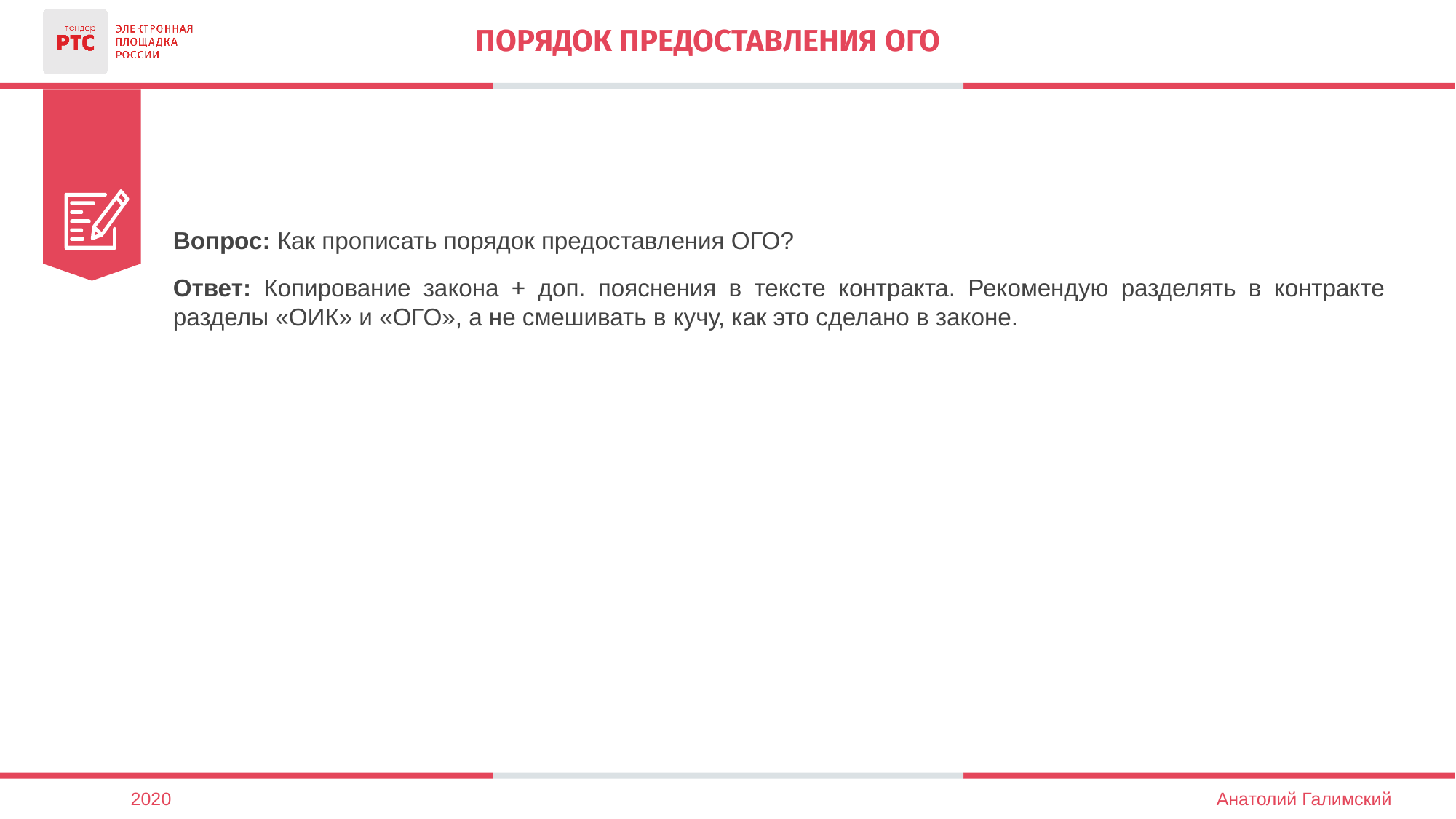

# Порядок предоставления ого

Вопрос: Как прописать порядок предоставления ОГО?
Ответ: Копирование закона + доп. пояснения в тексте контракта. Рекомендую разделять в контракте разделы «ОИК» и «ОГО», а не смешивать в кучу, как это сделано в законе.
2020
Анатолий Галимский